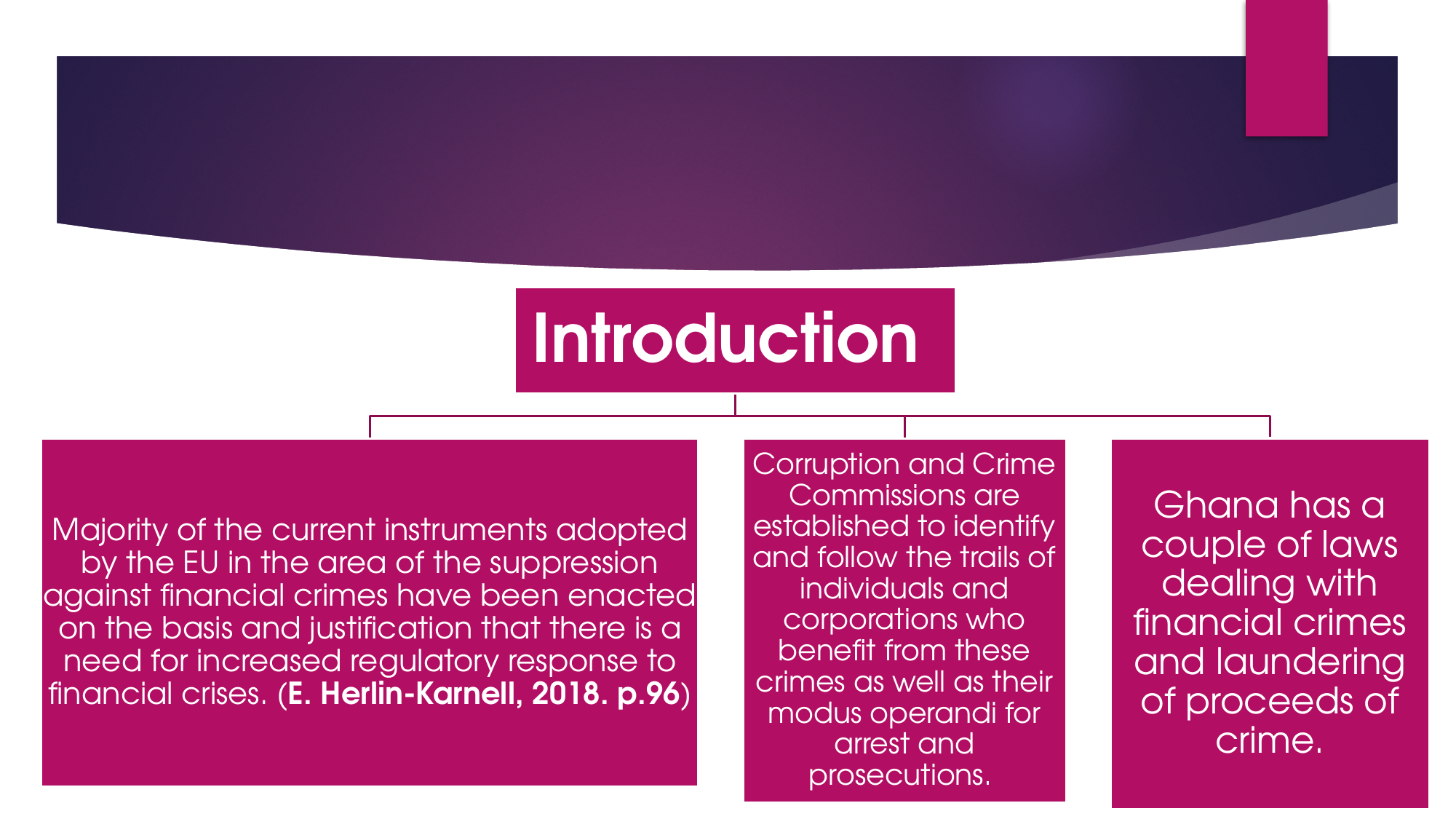

#

Introduction

Majority of the current instruments adopted by the EU in the area of the suppression against financial crimes have been enacted on the basis and justification that there is a need for increased regulatory response to financial crises. (E. Herlin-Karnell, 2018. p.96)

Corruption and Crime Commissions are established to identify and follow the trails of individuals and corporations who benefit from these crimes as well as their modus operandi for arrest and prosecutions.

Ghana has a couple of laws dealing with financial crimes and laundering of proceeds of crime.